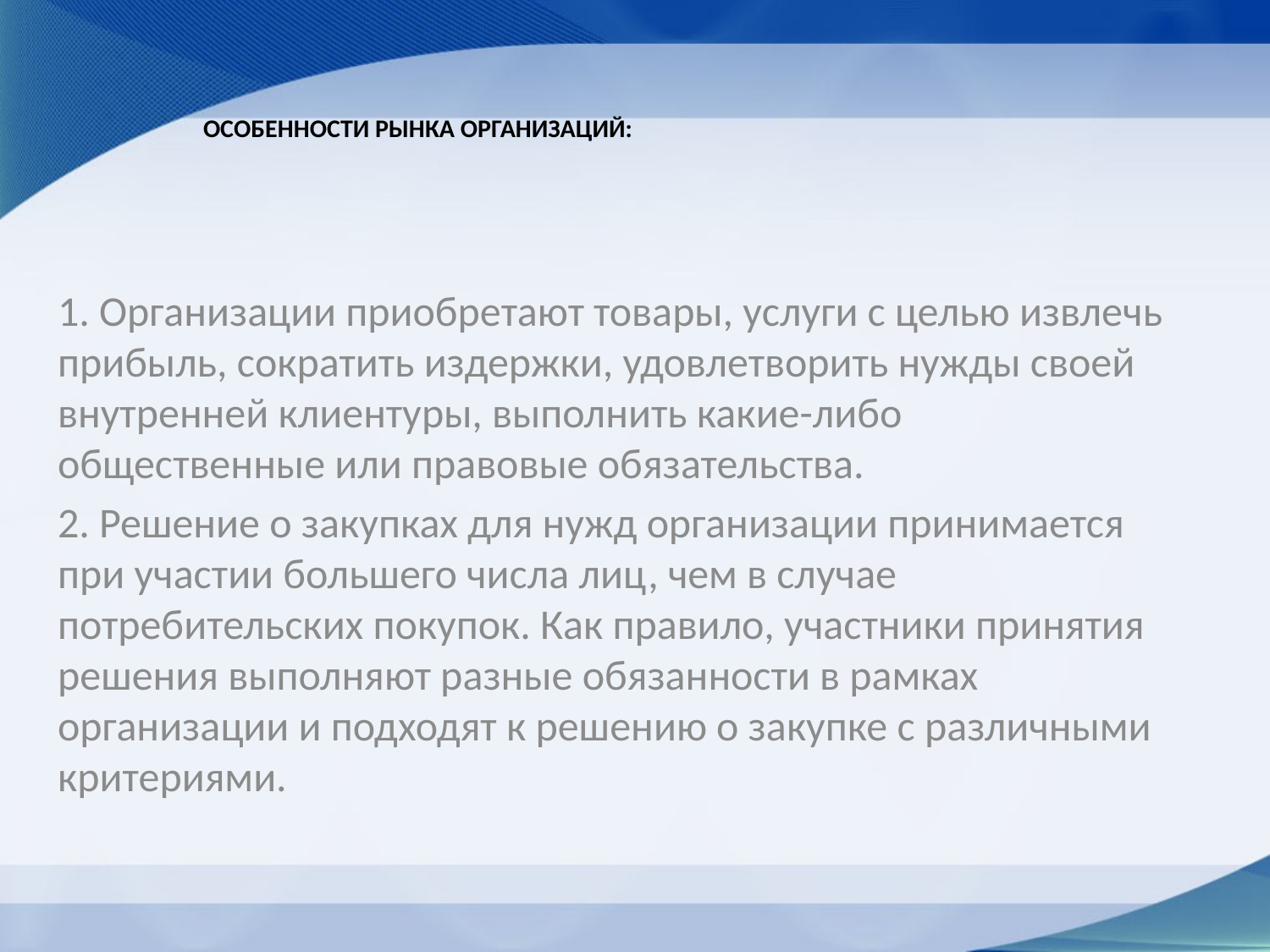

# Особенности рынка организаций:
1. Организации приобретают товары, услуги с целью извлечь прибыль, сократить издержки, удовлетворить нужды своей внутренней клиентуры, выполнить какие-либо общественные или правовые обязательства.
2. Решение о закупках для нужд организации принимается при участии большего числа лиц, чем в случае потребительских покупок. Как правило, участники принятия решения выполняют разные обязанности в рамках организации и подходят к решению о закупке с различными критериями.